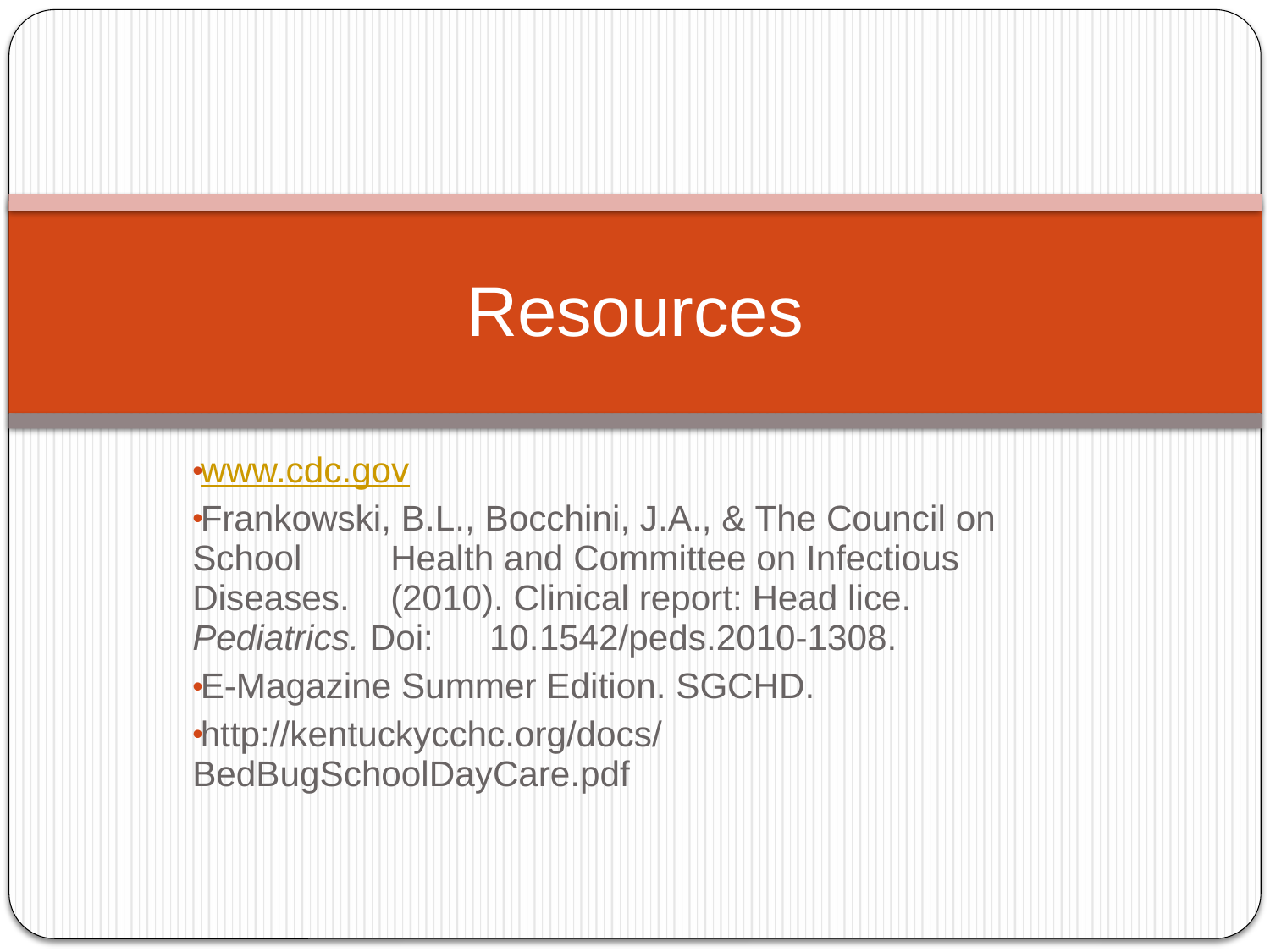

# Resources
www.cdc.gov
Frankowski, B.L., Bocchini, J.A., & The Council on School 	Health and Committee on Infectious Diseases. 	(2010). Clinical report: Head lice. Pediatrics. Doi: 	10.1542/peds.2010-1308.
E-Magazine Summer Edition. SGCHD.
http://kentuckycchc.org/docs/BedBugSchoolDayCare.pdf